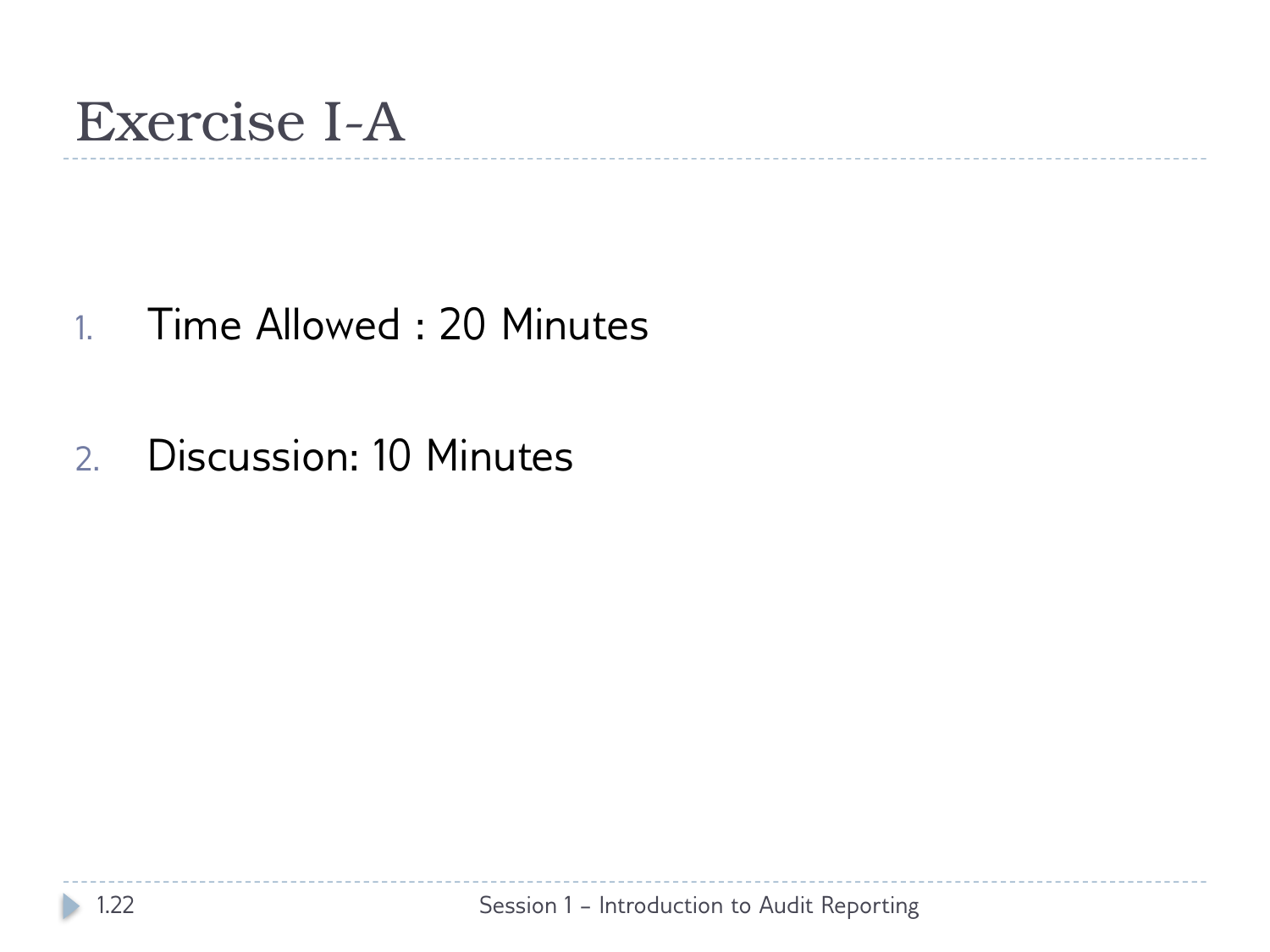

# Exercise I-A
Time Allowed : 20 Minutes

Discussion: 10 Minutes

1.22
Session 1 – Introduction to Audit Reporting